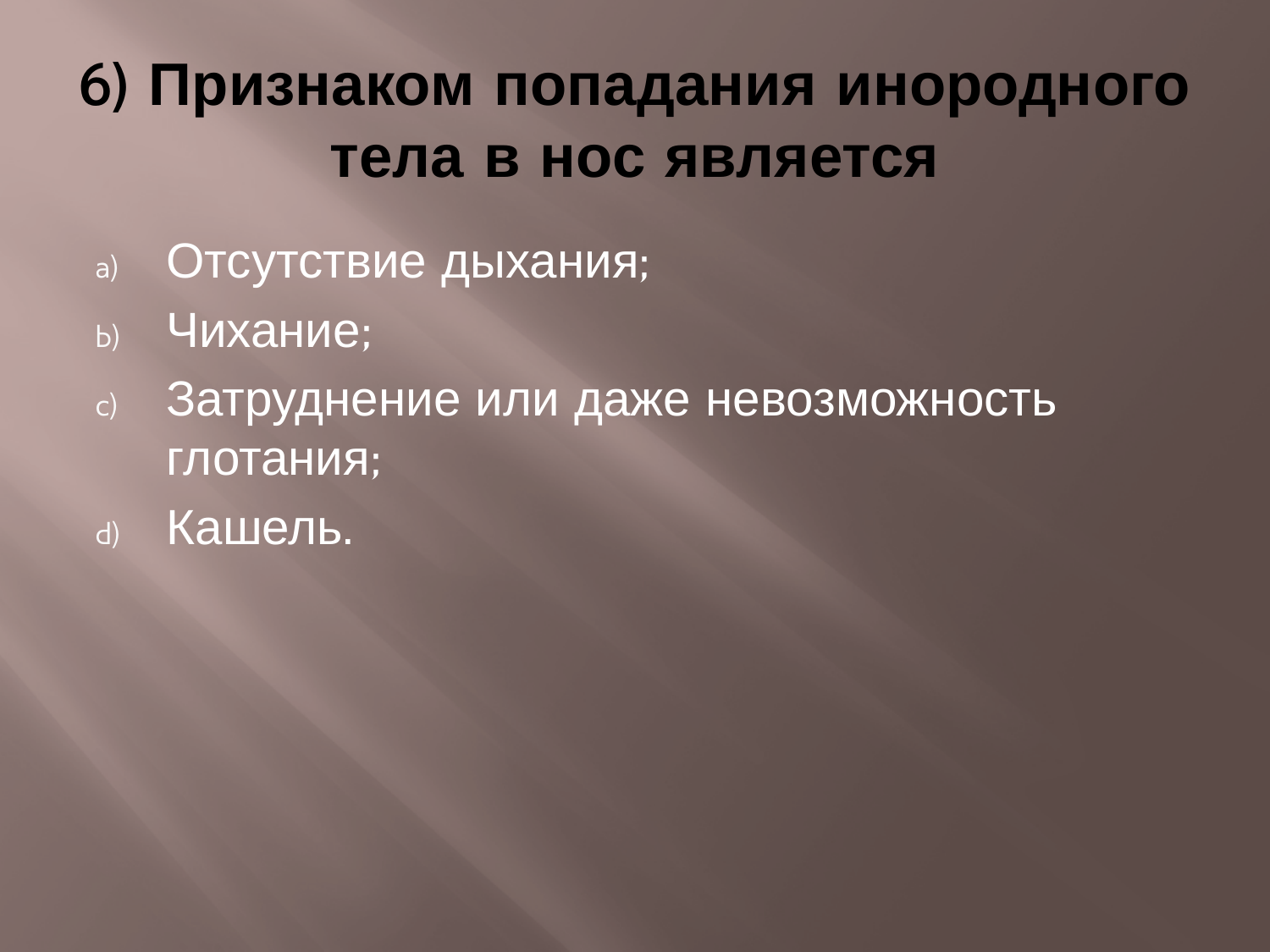

# 6) Признаком попадания инородного тела в нос является
Отсутствие дыхания;
Чихание;
Затруднение или даже невозможность глотания;
Кашель.